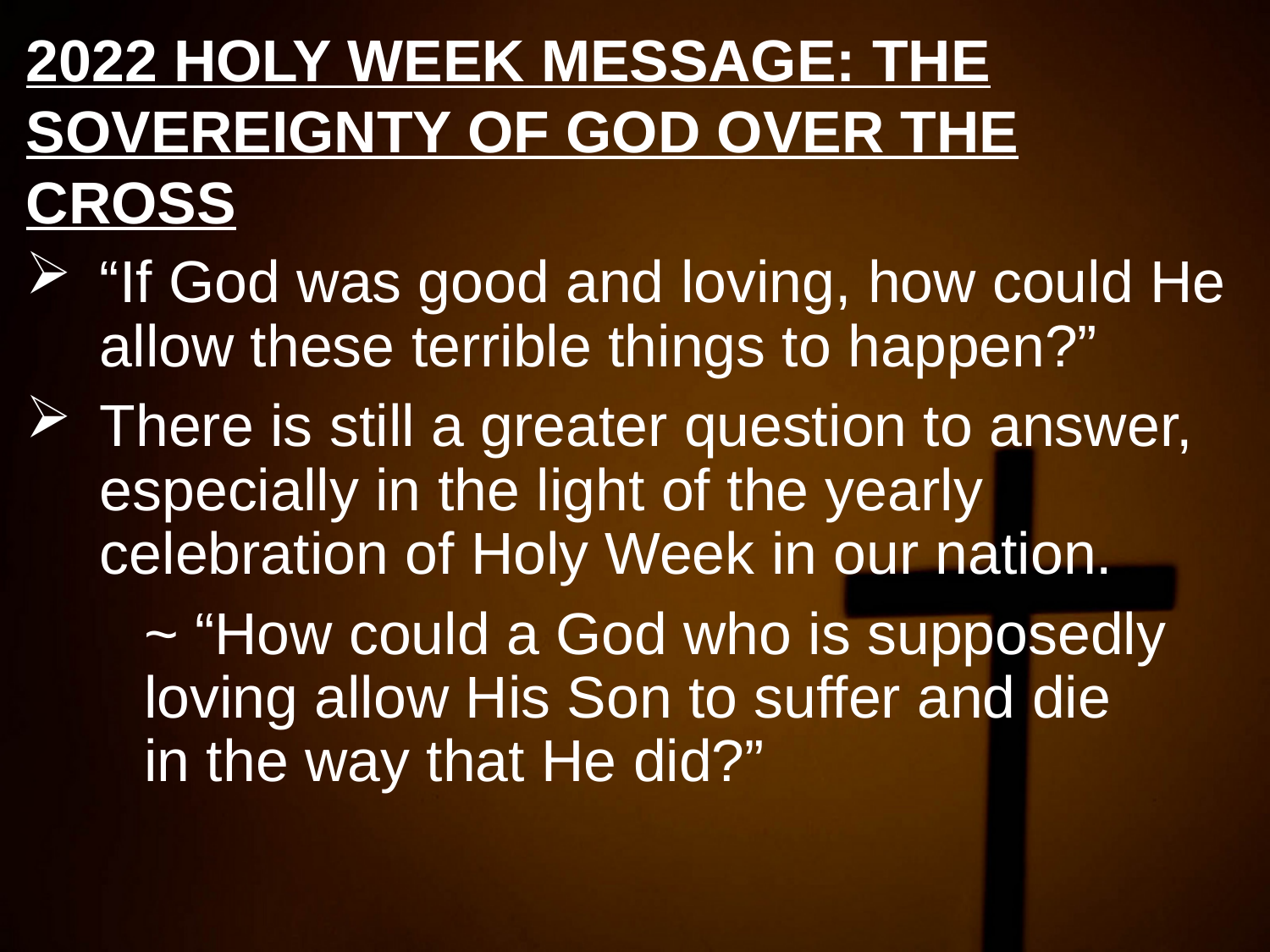

2022 HOLY WEEK MESSAGE: THE SOVEREIGNTY OF GOD OVER THE CROSS
“If God was good and loving, how could He allow these terrible things to happen?”
There is still a greater question to answer, especially in the light of the yearly celebration of Holy Week in our nation.
	~ “How could a God who is supposedly 		loving allow His Son to suffer and die 		in the way that He did?”